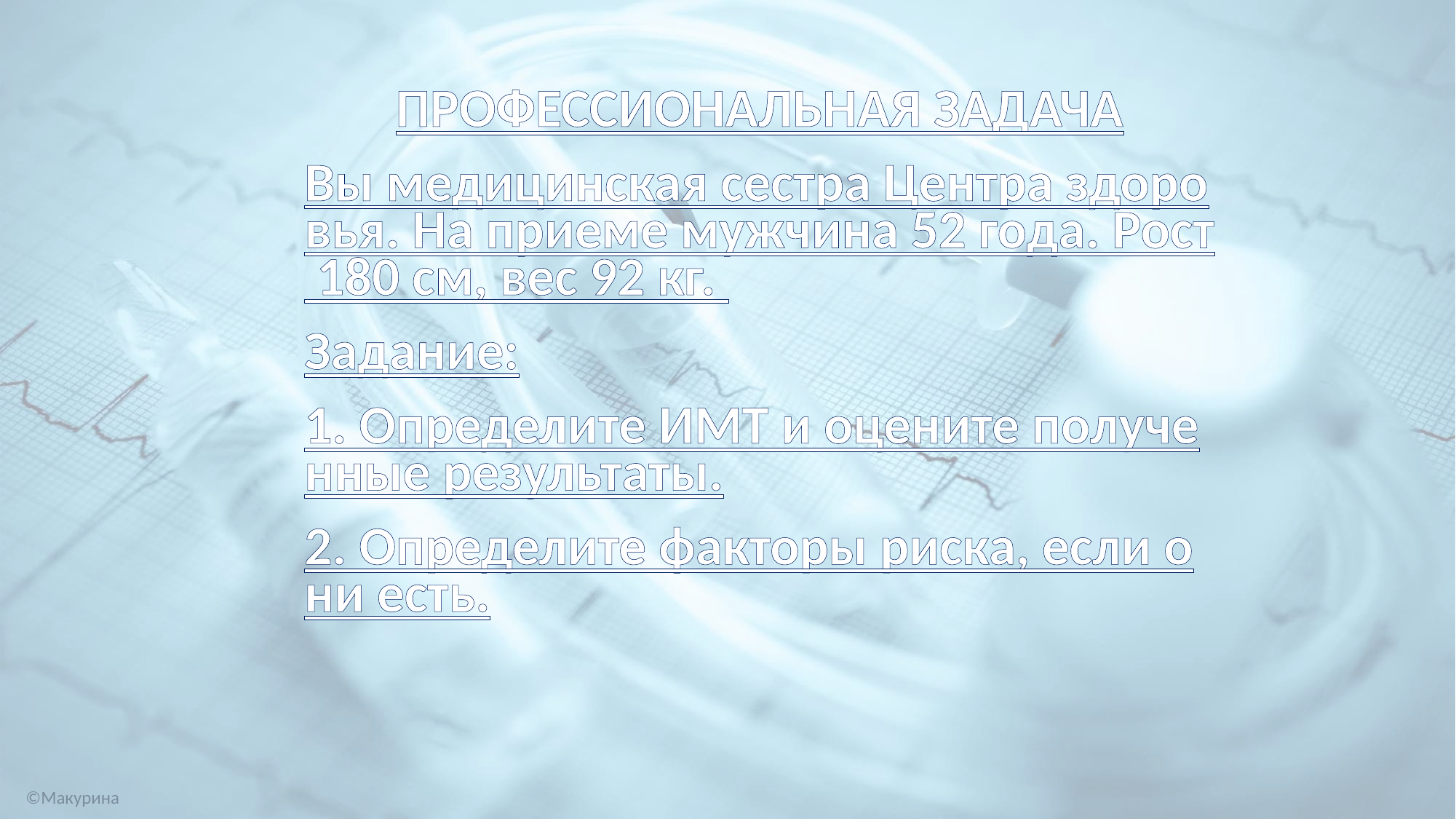

ПРОФЕССИОНАЛЬНАЯ ЗАДАЧА
Вы медицинская сестра Центра здоровья. На приеме мужчина 52 года. Рост 180 см, вес 92 кг.
Задание:
1. Определите ИМТ и оцените полученные результаты.
2. Определите факторы риска, если они есть.